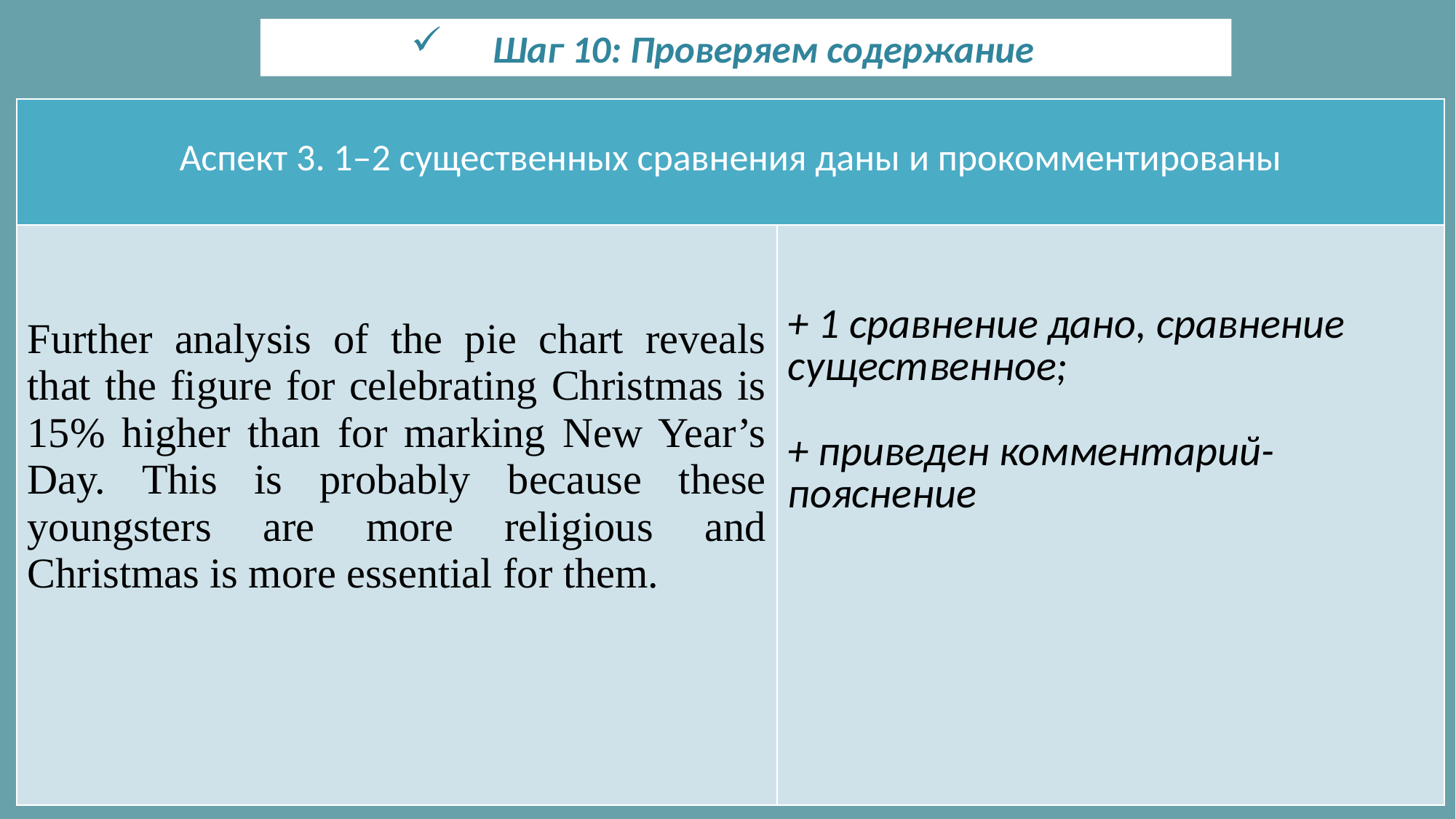

Шаг 10: Проверяем содержание

| Аспект 3. 1–2 существенных сравнения даны и прокомментированы |  |
| --- | --- |
| Further analysis of the pie chart reveals that the figure for celebrating Christmas is 15% higher than for marking New Year’s Day. This is probably because these youngsters are more religious and Christmas is more essential for them. | + 1 сравнение дано, сравнение существенное; + приведен комментарий-пояснение |